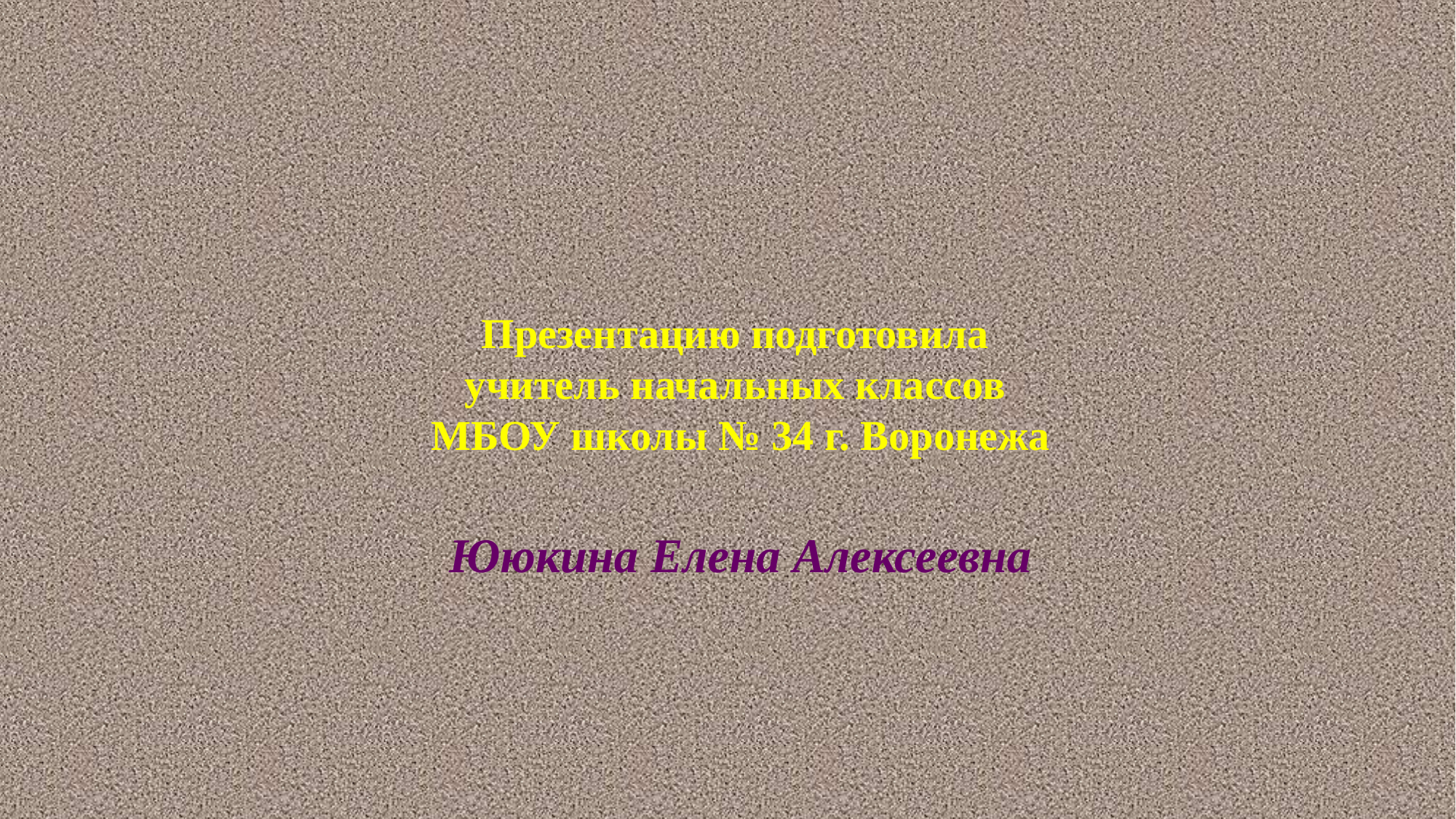

Презентацию подготовила
учитель начальных классов
МБОУ школы № 34 г. Воронежа

Ююкина Елена Алексеевна